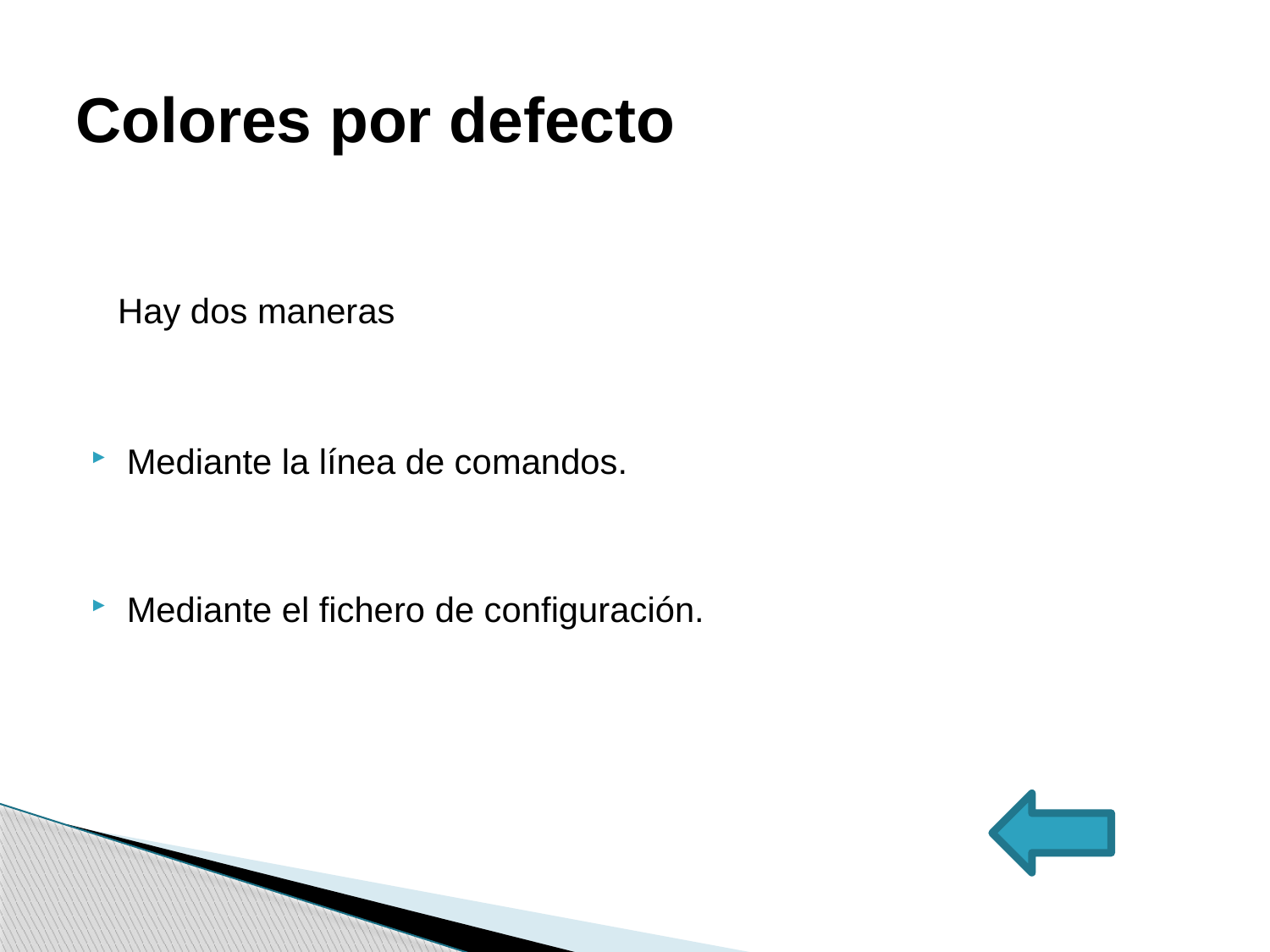

# Colores por defecto

  Hay dos maneras

Mediante la línea de comandos.

Mediante el fichero de configuración.